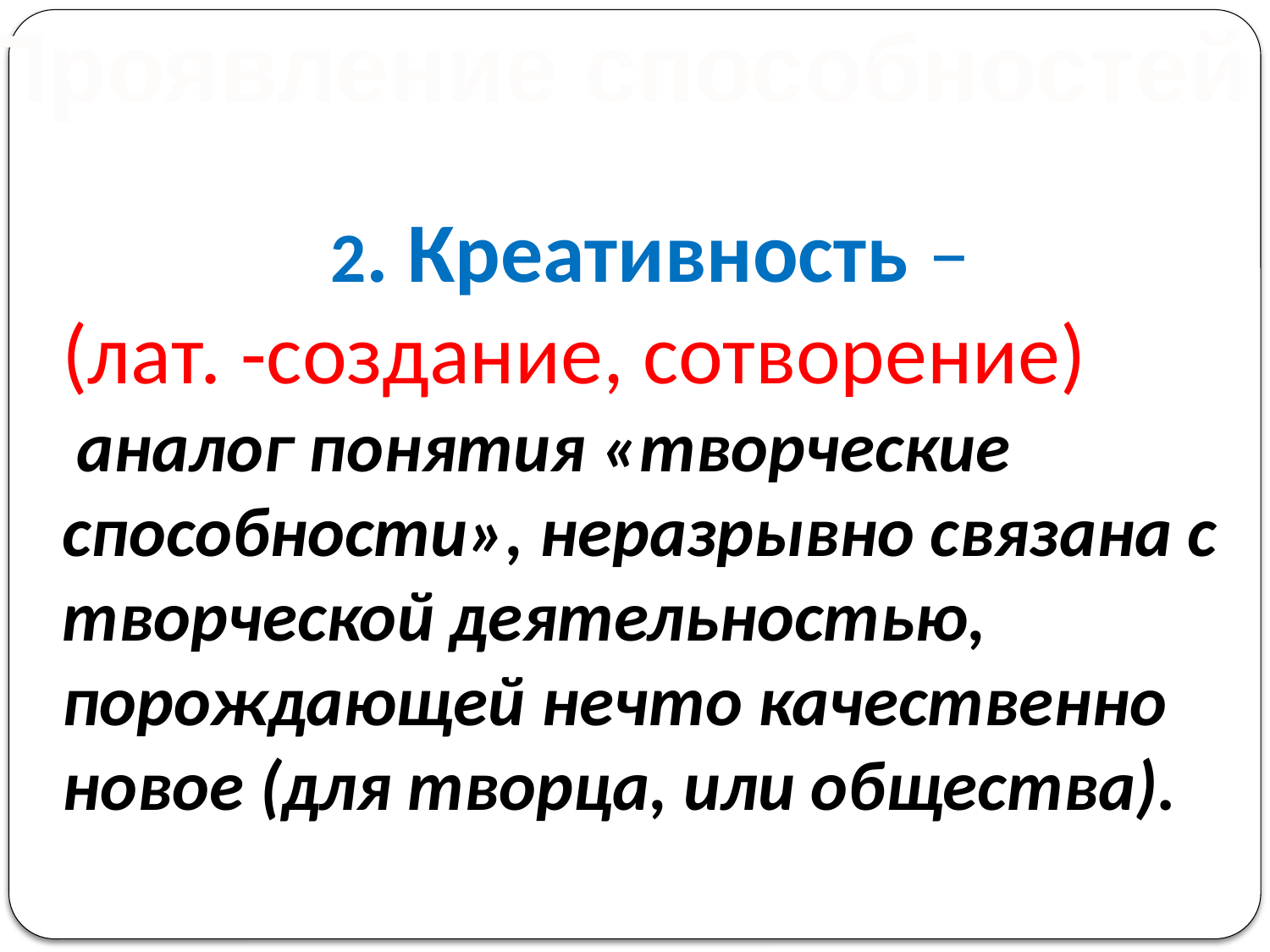

Проявление способностей
2. Креативность –
(лат. -создание, сотворение)
 аналог понятия «творческие способности», неразрывно связана с творческой деятельностью, порождающей нечто качественно новое (для творца, или общества).